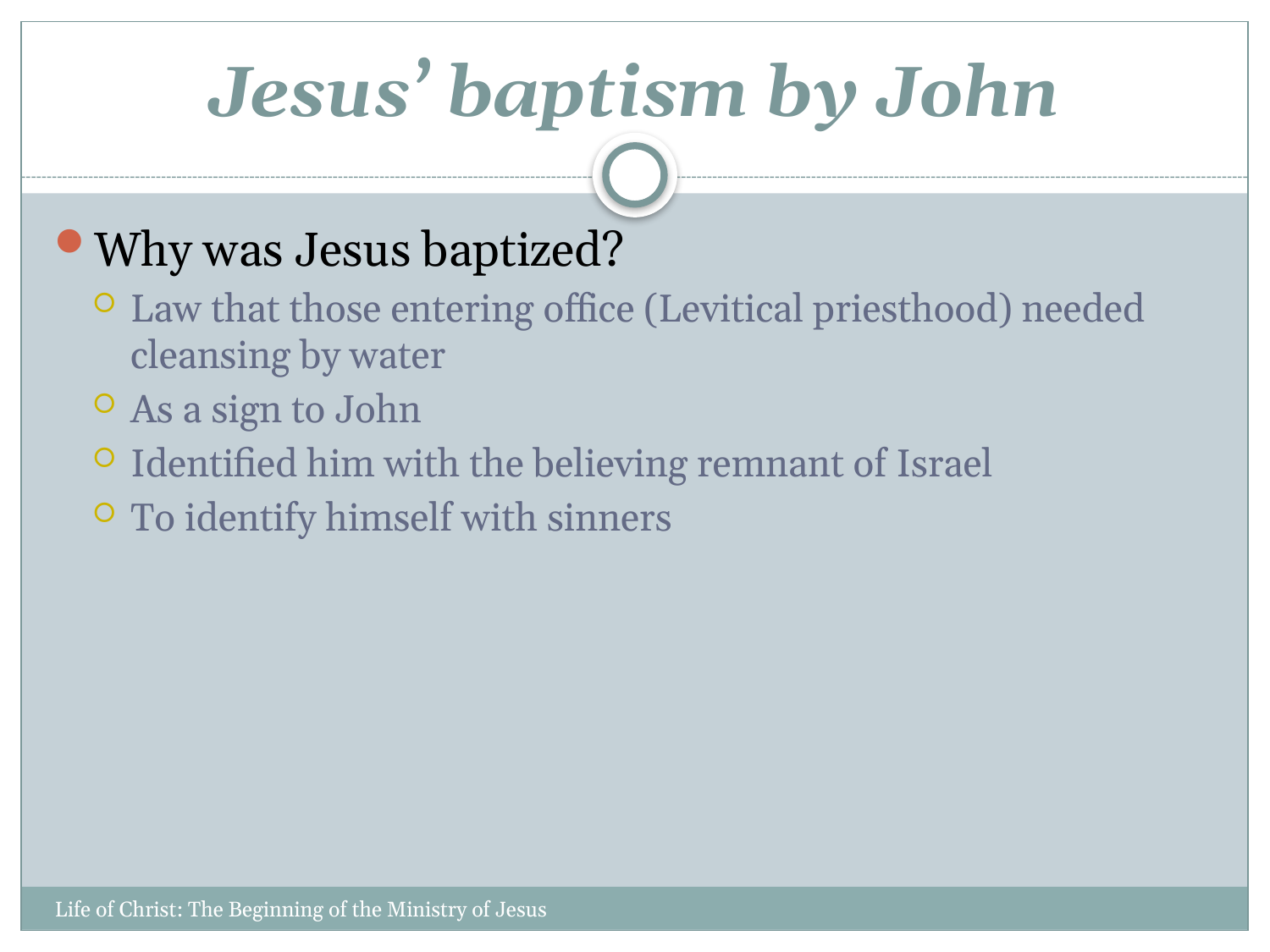

# Jesus’ baptism by John
Why was Jesus baptized?
Law that those entering office (Levitical priesthood) needed cleansing by water
As a sign to John
Identified him with the believing remnant of Israel
To identify himself with sinners

Life of Christ: The Beginning of the Ministry of Jesus